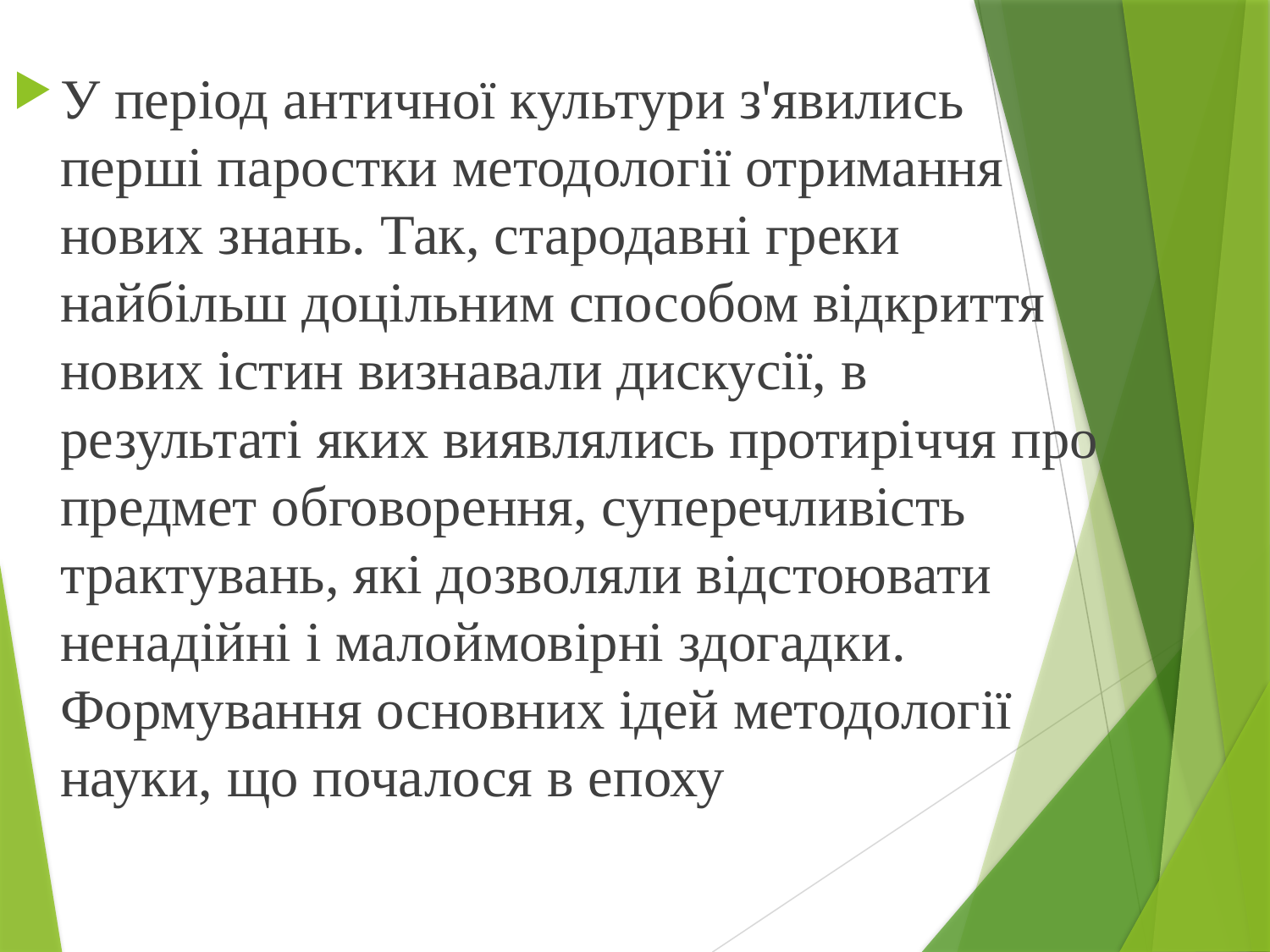

У період античної культури з'явились перші паростки методології отримання нових знань. Так, стародавні греки найбільш доцільним способом відкриття нових істин визнавали дискусії, в результаті яких виявлялись протиріччя про предмет обговорення, суперечливість трактувань, які дозволяли відстоювати ненадійні і малоймовірні здогадки. Формування основних ідей методології науки, що почалося в епоху